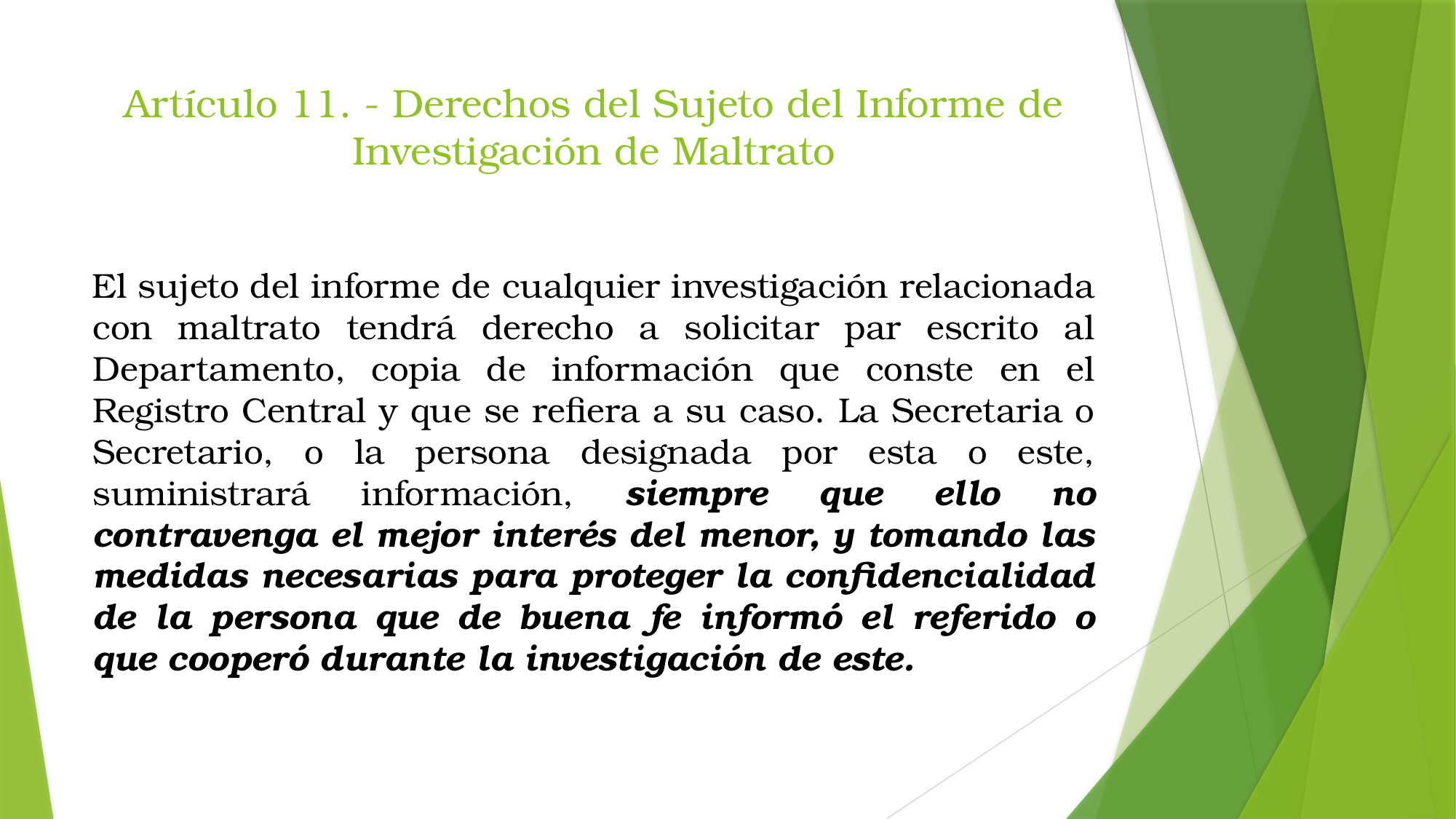

# Artículo 11. - Derechos del Sujeto del Informe de Investigación de Maltrato
El sujeto del informe de cualquier investigación relacionada con maltrato tendrá derecho a solicitar par escrito al Departamento, copia de información que conste en el Registro Central y que se refiera a su caso. La Secretaria o Secretario, o la persona designada por esta o este, suministrará información, siempre que ello no contravenga el mejor interés del menor, y tomando las medidas necesarias para proteger la confidencialidad de la persona que de buena fe informó el referido o que cooperó durante la investigación de este.